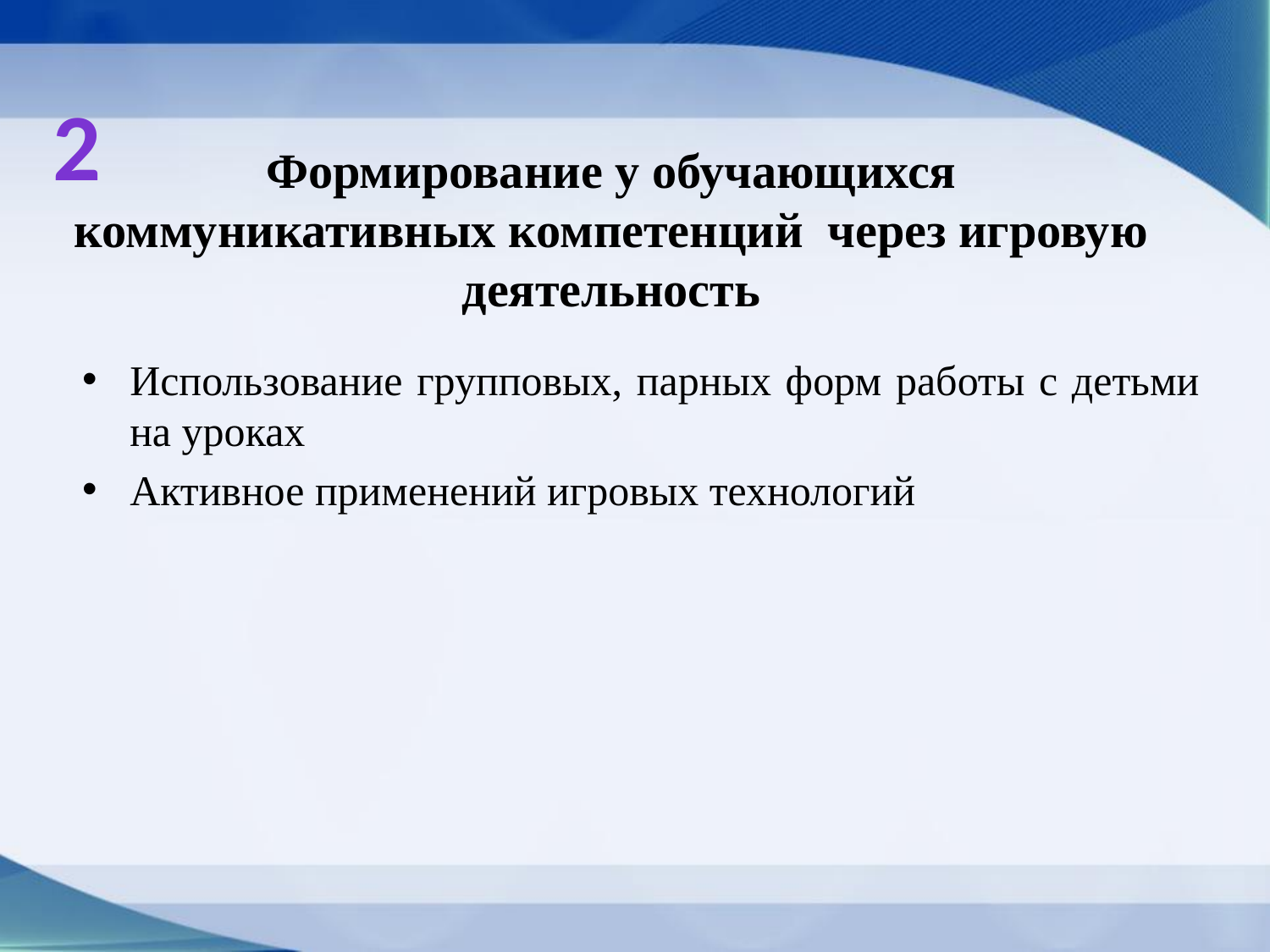

2
# Формирование у обучающихся коммуникативных компетенций  через игровую деятельность
Использование групповых, парных форм работы с детьми на уроках
Активное применений игровых технологий